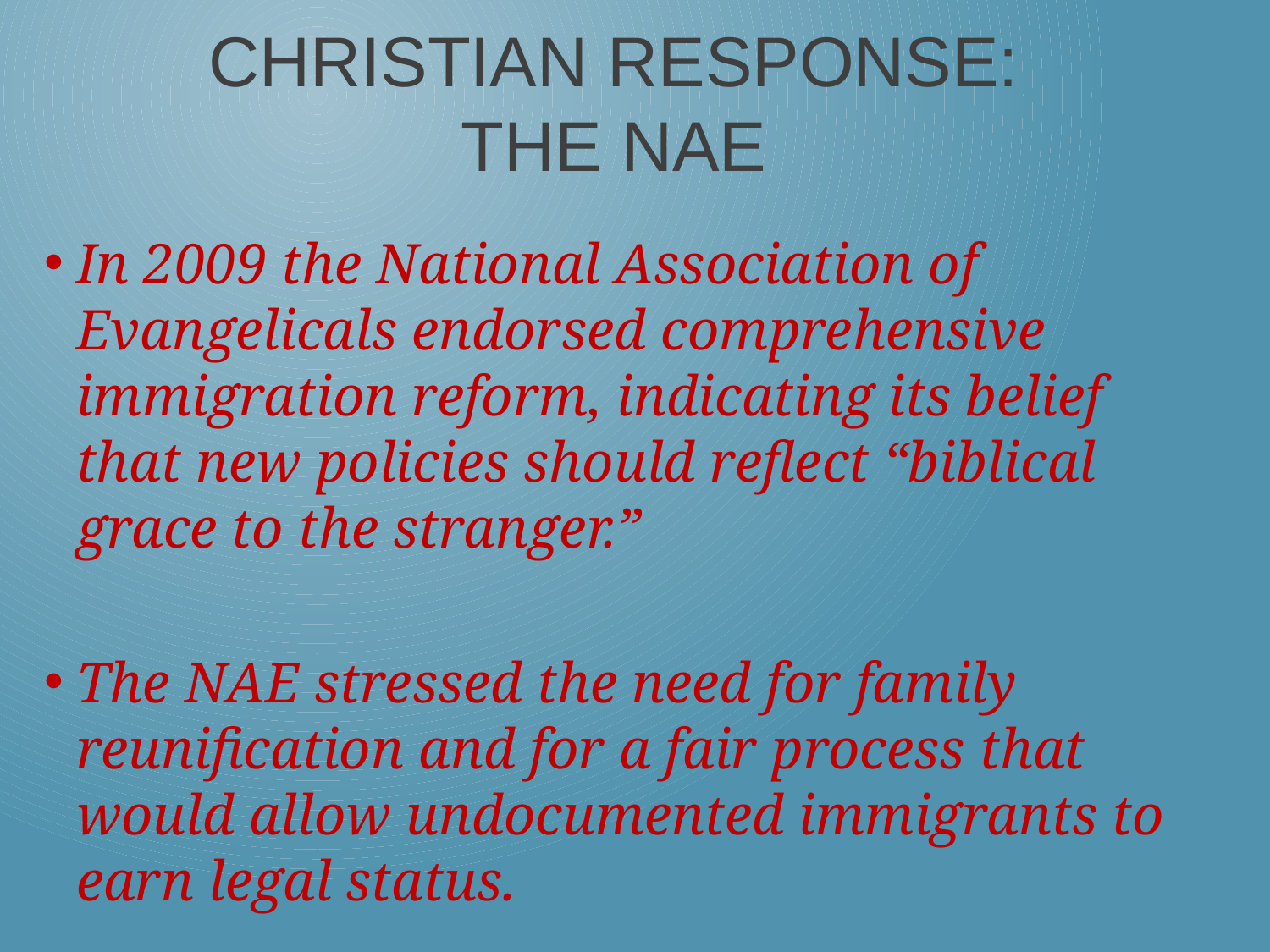

# Christian Response: The NAE
In 2009 the National Association of Evangelicals endorsed comprehensive immigration reform, indicating its belief that new policies should reflect “biblical grace to the stranger.”

The NAE stressed the need for family reunification and for a fair process that would allow undocumented immigrants to earn legal status.